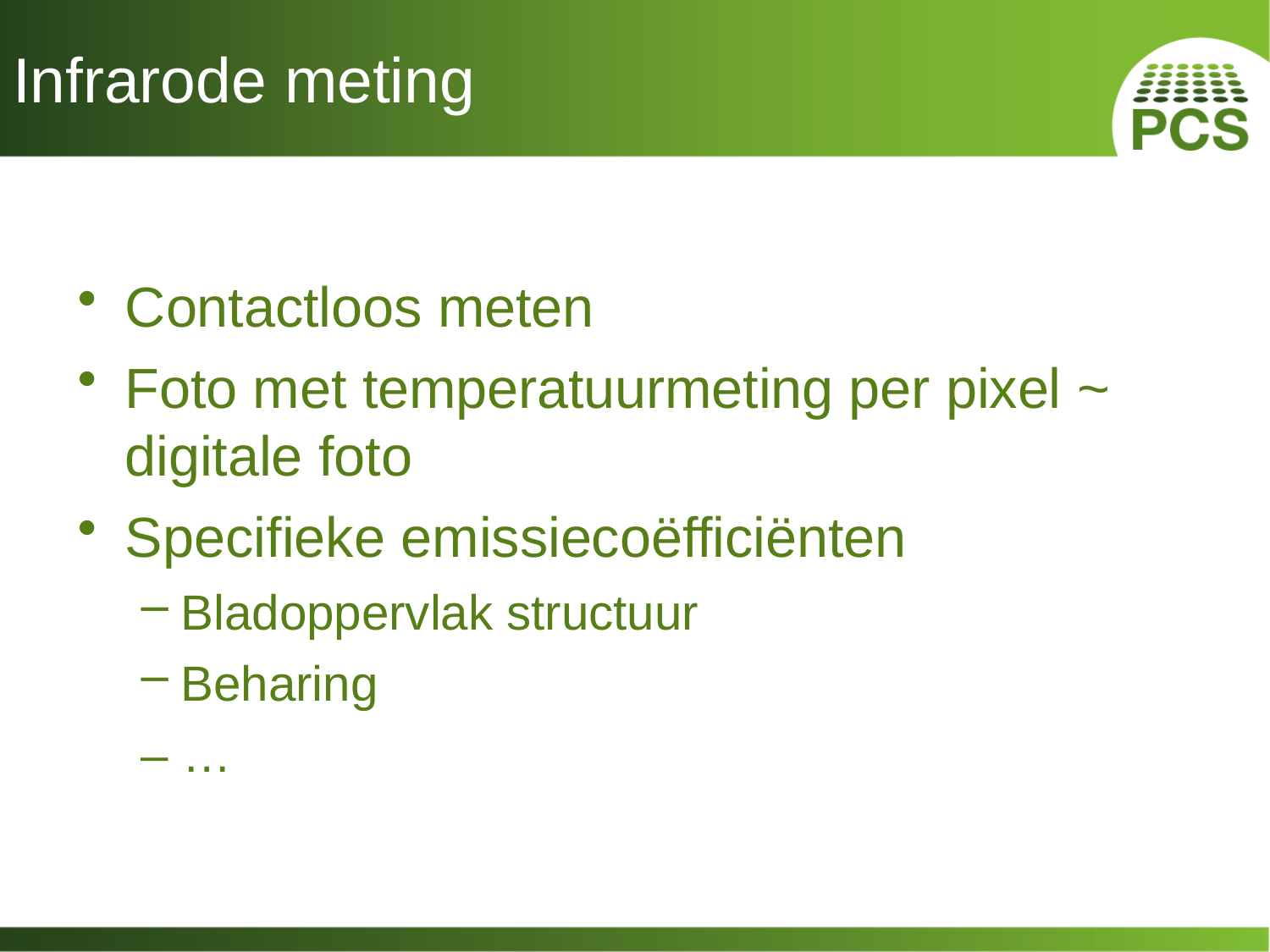

# Infrarode meting
Contactloos meten
Foto met temperatuurmeting per pixel ~
digitale foto
Specifieke emissiecoëfficiënten
Bladoppervlak structuur
Beharing
– …